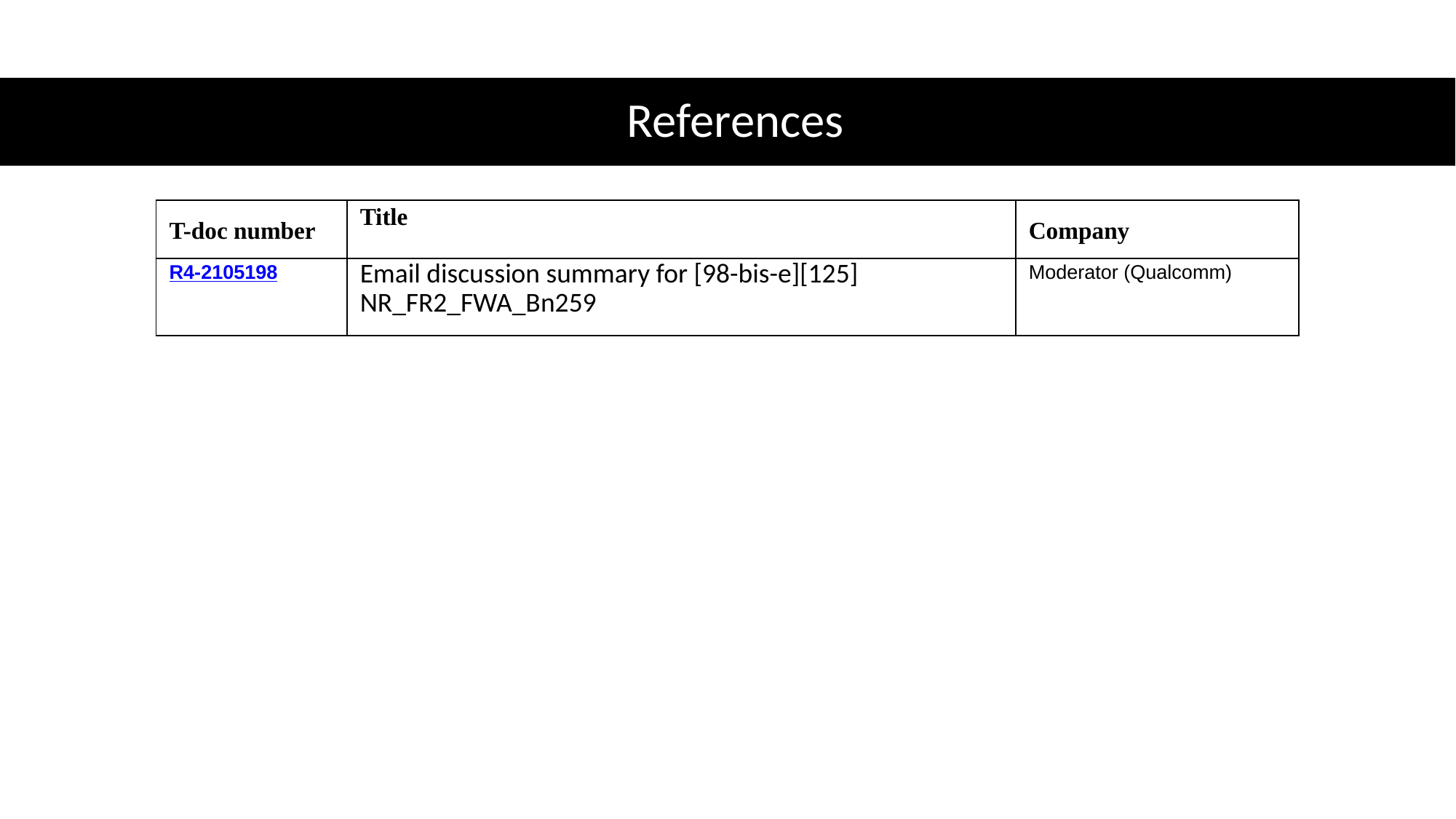

# References

| T-doc number | Title | Company |
| --- | --- | --- |
| R4-2105198 | Email discussion summary for [98-bis-e][125] NR\_FR2\_FWA\_Bn259 | Moderator (Qualcomm) |